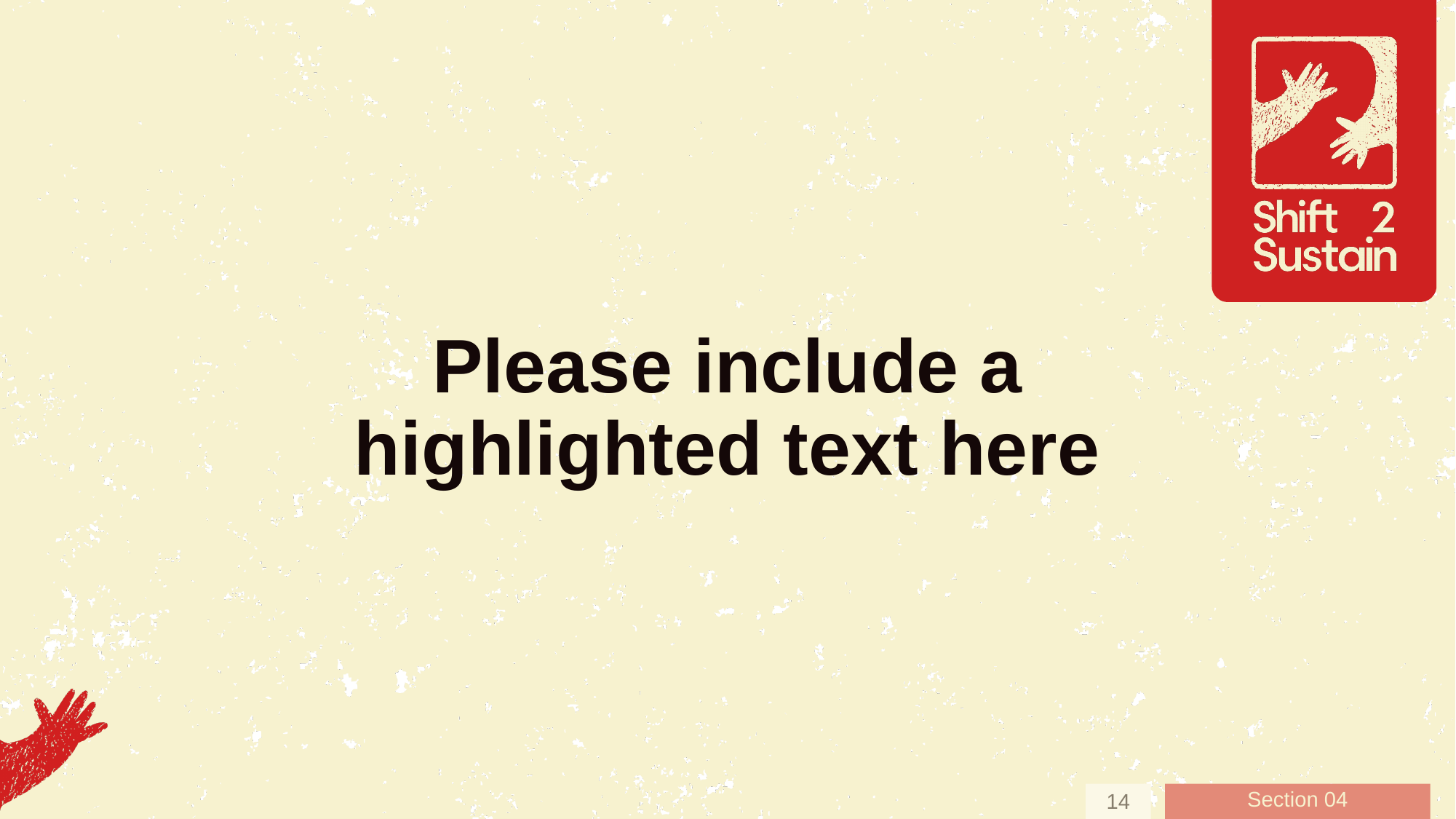

# Please include a highlighted text here
14
Section 04